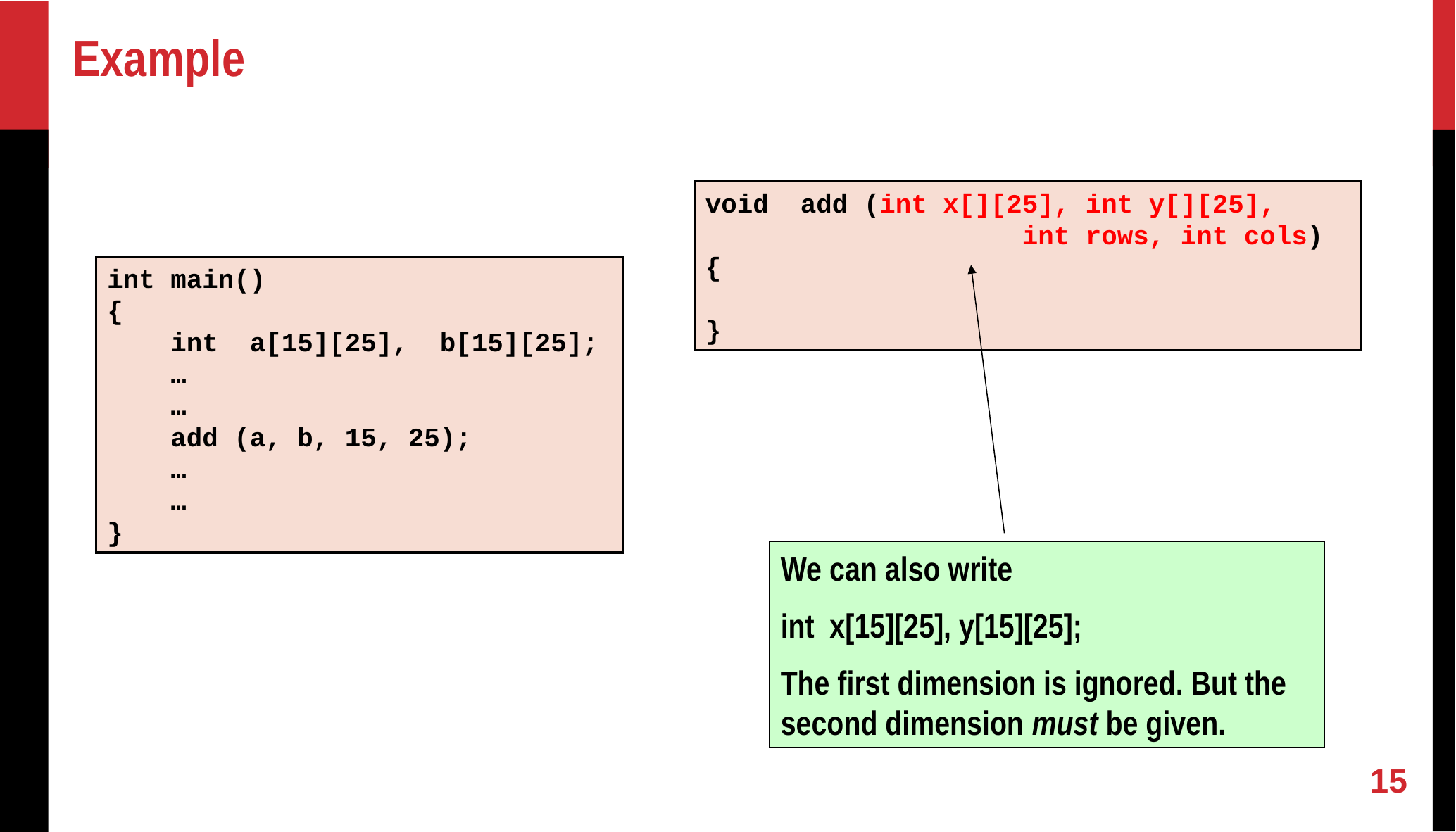

Example
void  add (int x[][25], int y[][25],
                    int rows, int cols)
{

}
int main()
{
    int  a[15][25],  b[15][25];
    …
    …
    add (a, b, 15, 25);
    …
    …
}

We can also write
int  x[15][25], y[15][25];
The first dimension is ignored. But the second dimension must be given.
15